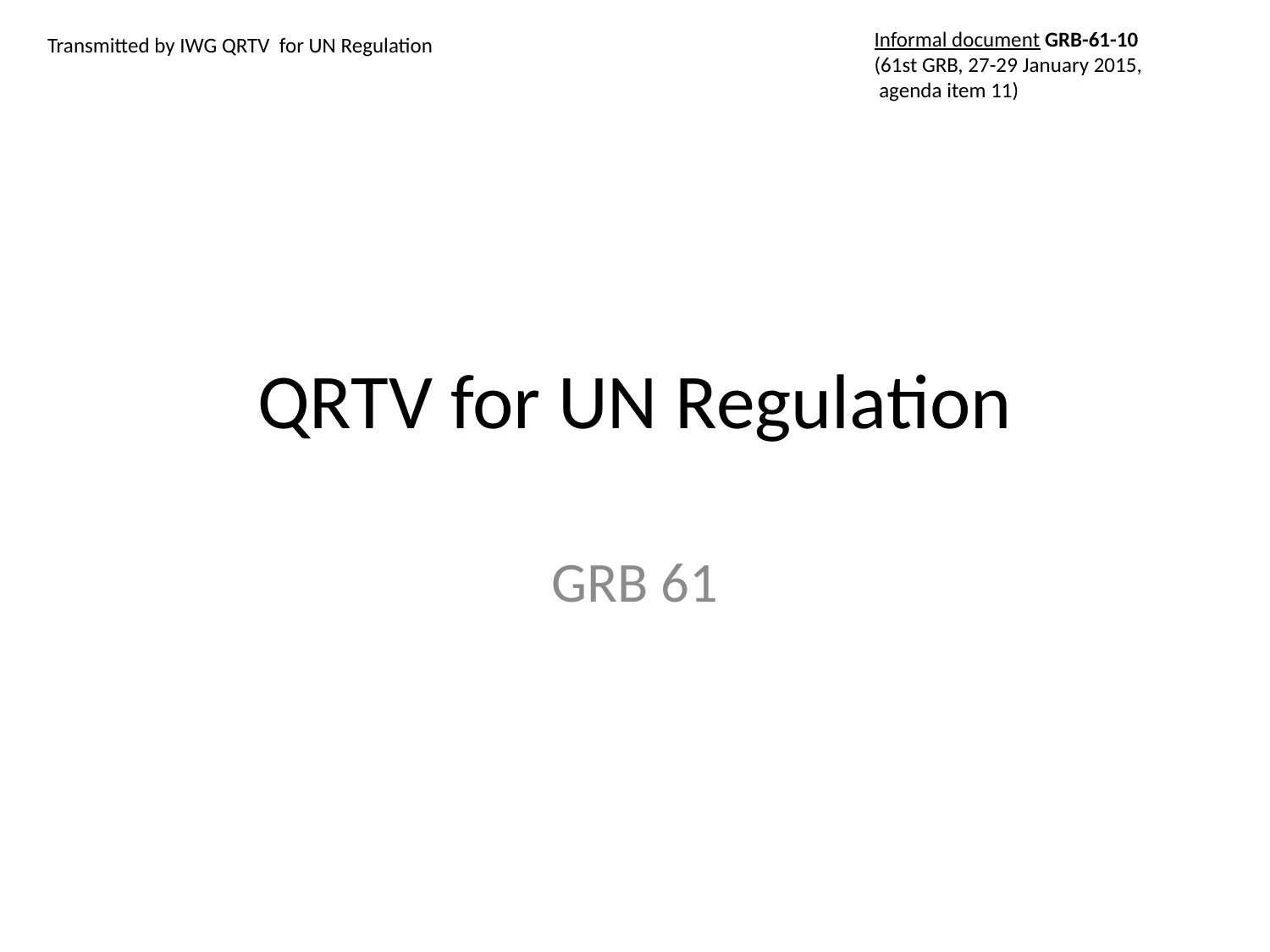

Informal document GRB-61-10
(61st GRB, 27-29 January 2015,
 agenda item 11)
Transmitted by IWG QRTV  for UN Regulation
# QRTV for UN Regulation
GRB 61